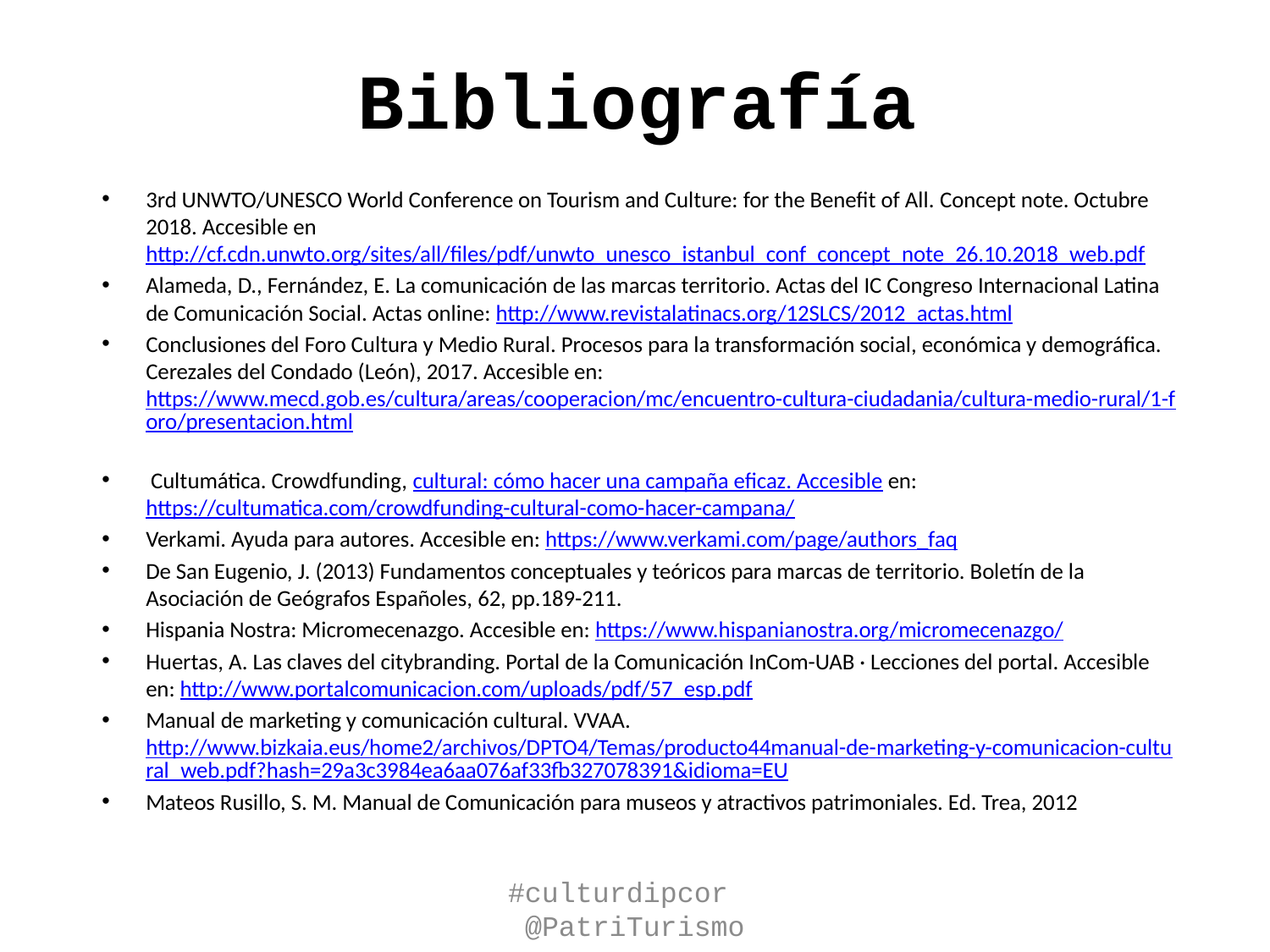

# Bibliografía
3rd UNWTO/UNESCO World Conference on Tourism and Culture: for the Benefit of All. Concept note. Octubre 2018. Accesible en http://cf.cdn.unwto.org/sites/all/files/pdf/unwto_unesco_istanbul_conf_concept_note_26.10.2018_web.pdf
Alameda, D., Fernández, E. La comunicación de las marcas territorio. Actas del IC Congreso Internacional Latina de Comunicación Social. Actas online: http://www.revistalatinacs.org/12SLCS/2012_actas.html
Conclusiones del Foro Cultura y Medio Rural. Procesos para la transformación social, económica y demográfica. Cerezales del Condado (León), 2017. Accesible en: https://www.mecd.gob.es/cultura/areas/cooperacion/mc/encuentro-cultura-ciudadania/cultura-medio-rural/1-foro/presentacion.html
 Cultumática. Crowdfunding, cultural: cómo hacer una campaña eficaz. Accesible en: https://cultumatica.com/crowdfunding-cultural-como-hacer-campana/
Verkami. Ayuda para autores. Accesible en: https://www.verkami.com/page/authors_faq
De San Eugenio, J. (2013) Fundamentos conceptuales y teóricos para marcas de territorio. Boletín de la Asociación de Geógrafos Españoles, 62, pp.189-211.
Hispania Nostra: Micromecenazgo. Accesible en: https://www.hispanianostra.org/micromecenazgo/
Huertas, A. Las claves del citybranding. Portal de la Comunicación InCom-UAB · Lecciones del portal. Accesible en: http://www.portalcomunicacion.com/uploads/pdf/57_esp.pdf
Manual de marketing y comunicación cultural. VVAA. http://www.bizkaia.eus/home2/archivos/DPTO4/Temas/producto44manual-de-marketing-y-comunicacion-cultural_web.pdf?hash=29a3c3984ea6aa076af33fb327078391&idioma=EU
Mateos Rusillo, S. M. Manual de Comunicación para museos y atractivos patrimoniales. Ed. Trea, 2012

#culturdipcor   @PatriTurismo